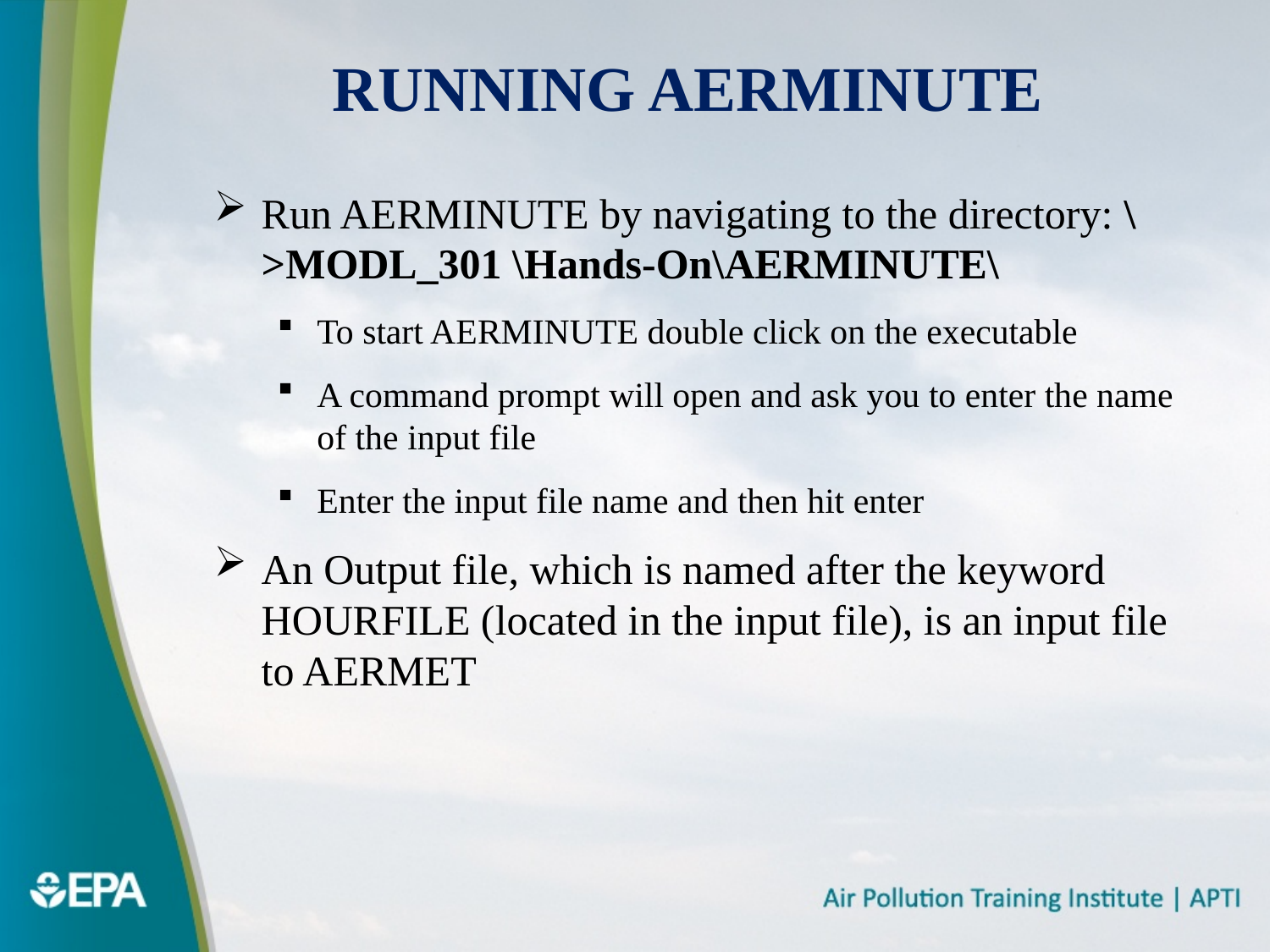

# Running AERMINUTE
Run AERMINUTE by navigating to the directory: \>MODL_301 \Hands-On\AERMINUTE\
To start AERMINUTE double click on the executable
A command prompt will open and ask you to enter the name of the input file
Enter the input file name and then hit enter
An Output file, which is named after the keyword HOURFILE (located in the input file), is an input file to AERMET